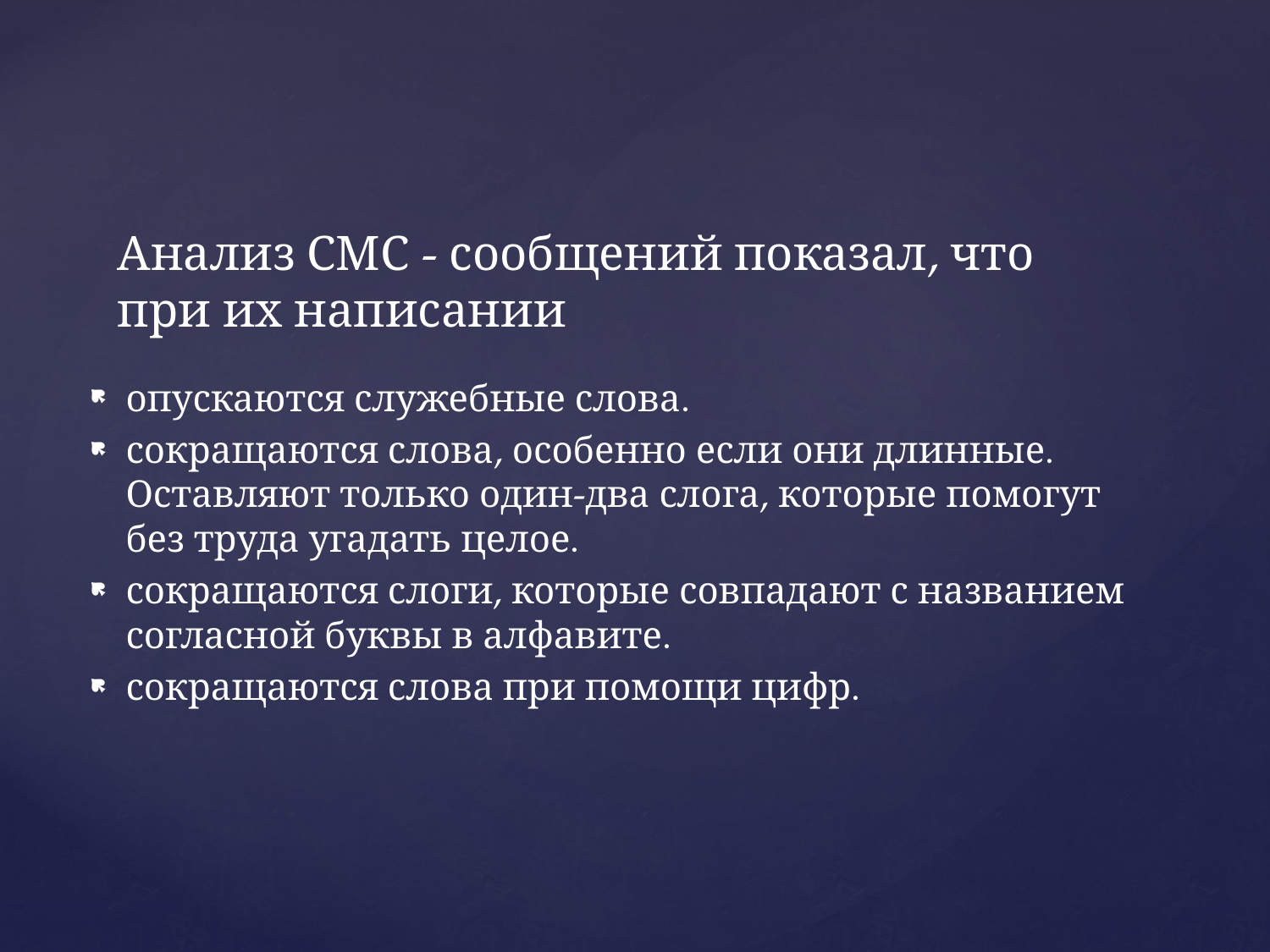

опускаются служебные слова.
сокращаются слова, особенно если они длинные. Оставляют только один-два слога, которые помогут без труда угадать целое.
сокращаются слоги, которые совпадают с названием согласной буквы в алфавите.
сокращаются слова при помощи цифр.
# Анализ СМС - сообщений показал, что при их написании